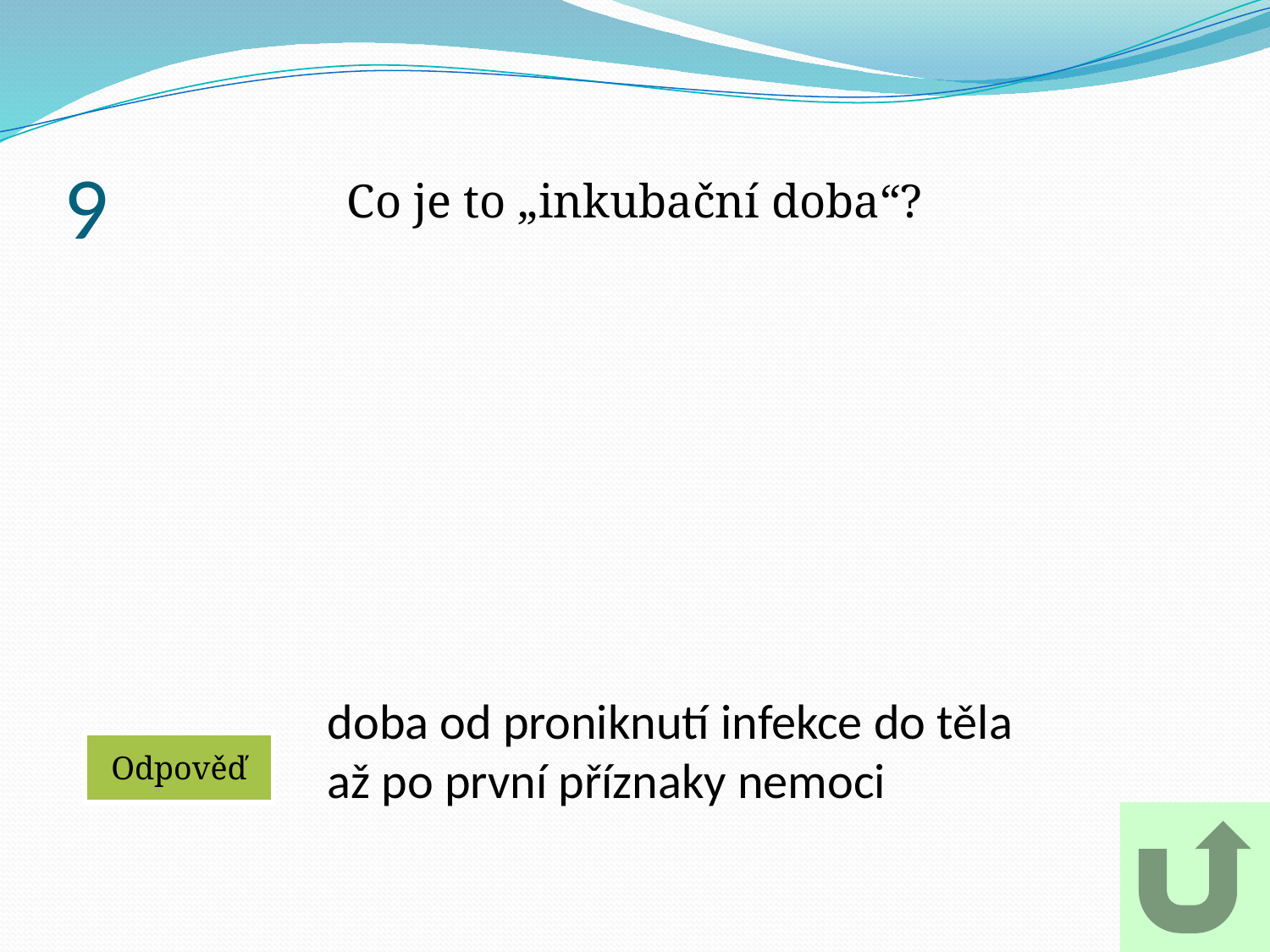

# 9
Co je to „inkubační doba“?

doba od proniknutí infekce do těla až po první příznaky nemoci
Odpověď